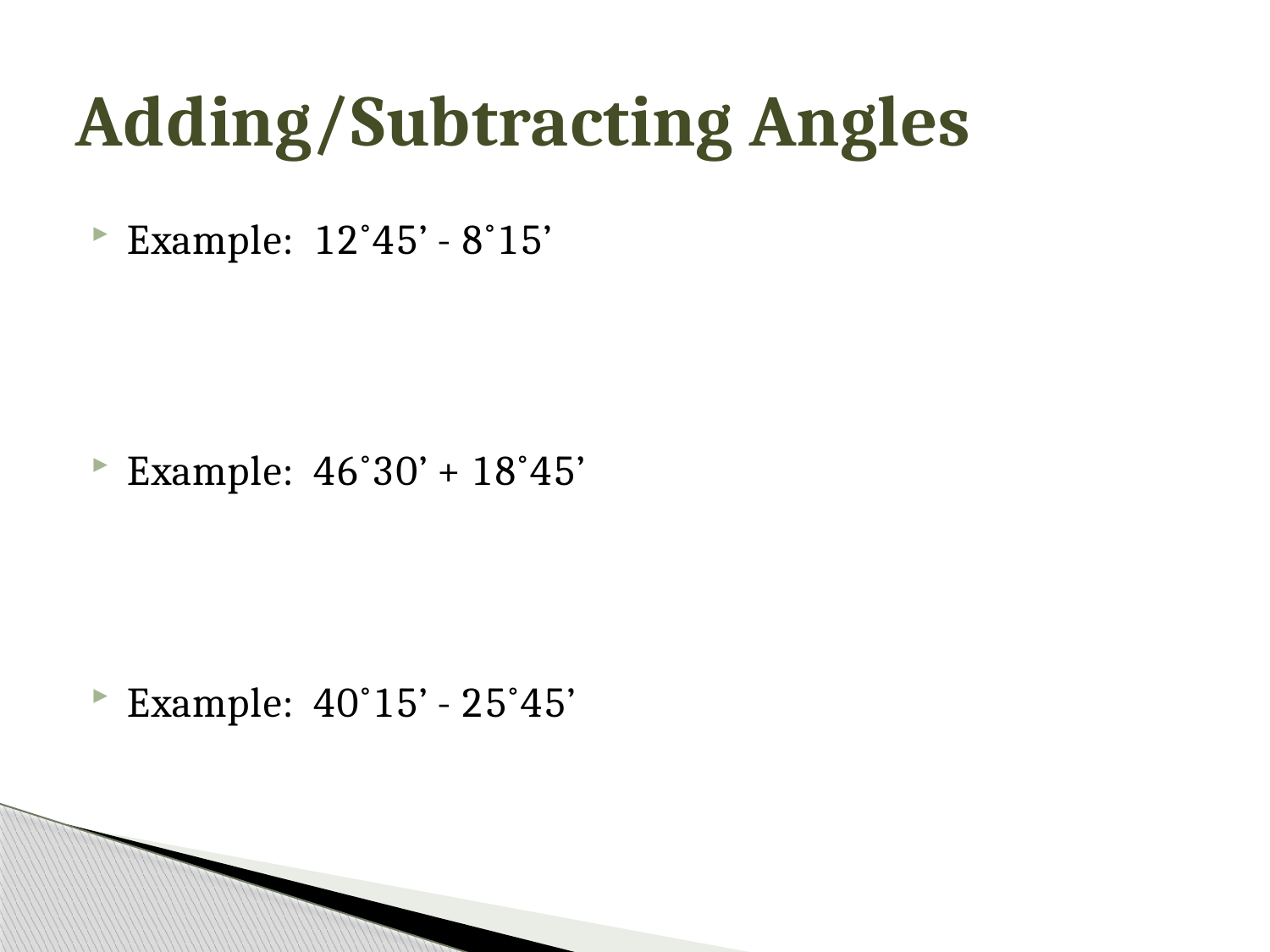

# Adding/Subtracting Angles
Example:  12˚45’ - 8˚15’

Example:  46˚30’ + 18˚45’

Example:  40˚15’ - 25˚45’